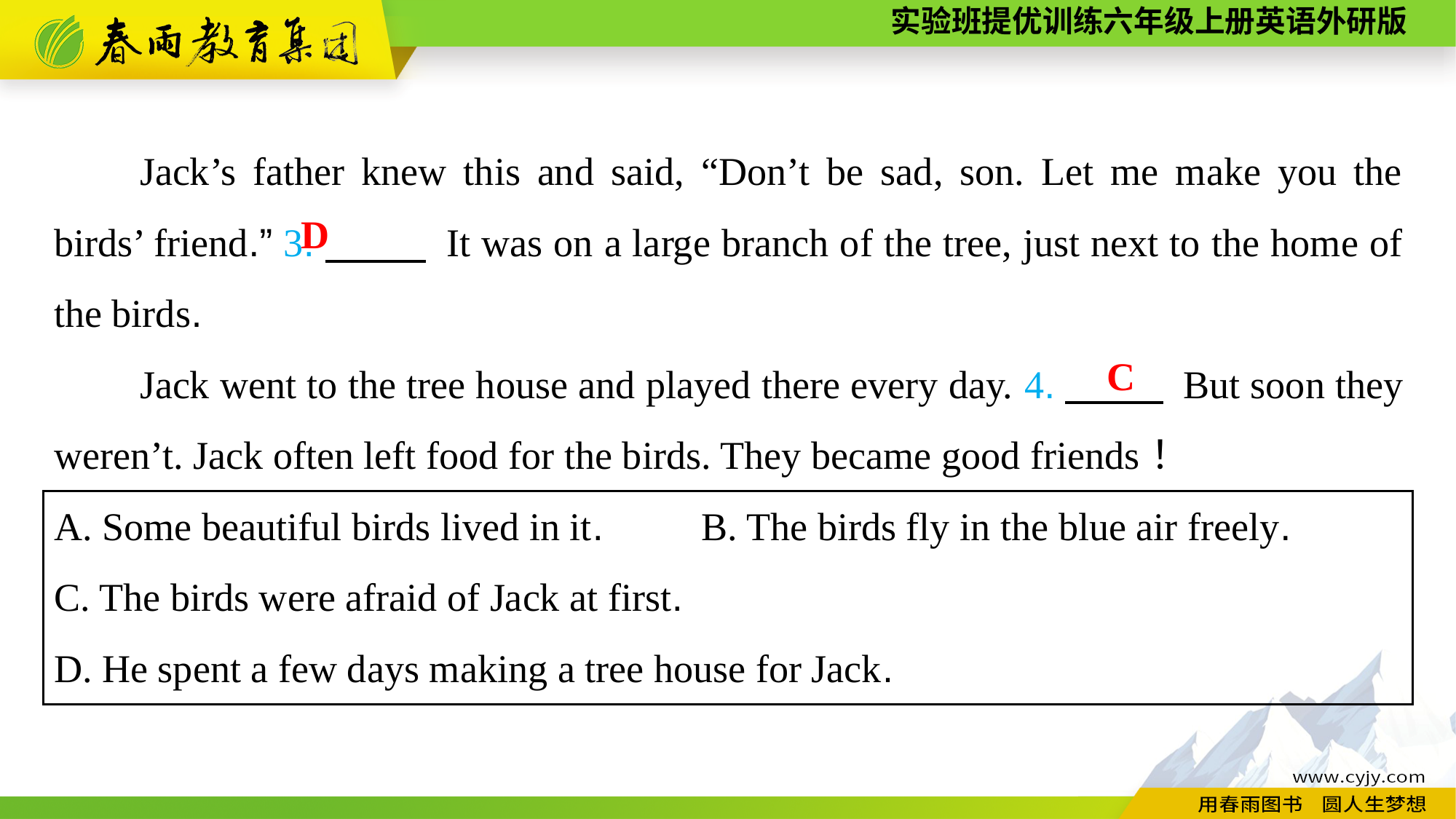

Jack’s father knew this and said, “Don’t be sad, son. Let me make you the birds’ friend.” 3.　　   It was on a large branch of the tree, just next to the home of the birds.
Jack went to the tree house and played there every day. 4.　　   But soon they weren’t. Jack often left food for the birds. They became good friends！
A. Some beautiful birds lived in it.　　B. The birds fly in the blue air freely.
C. The birds were afraid of Jack at first.
D. He spent a few days making a tree house for Jack.
D
C